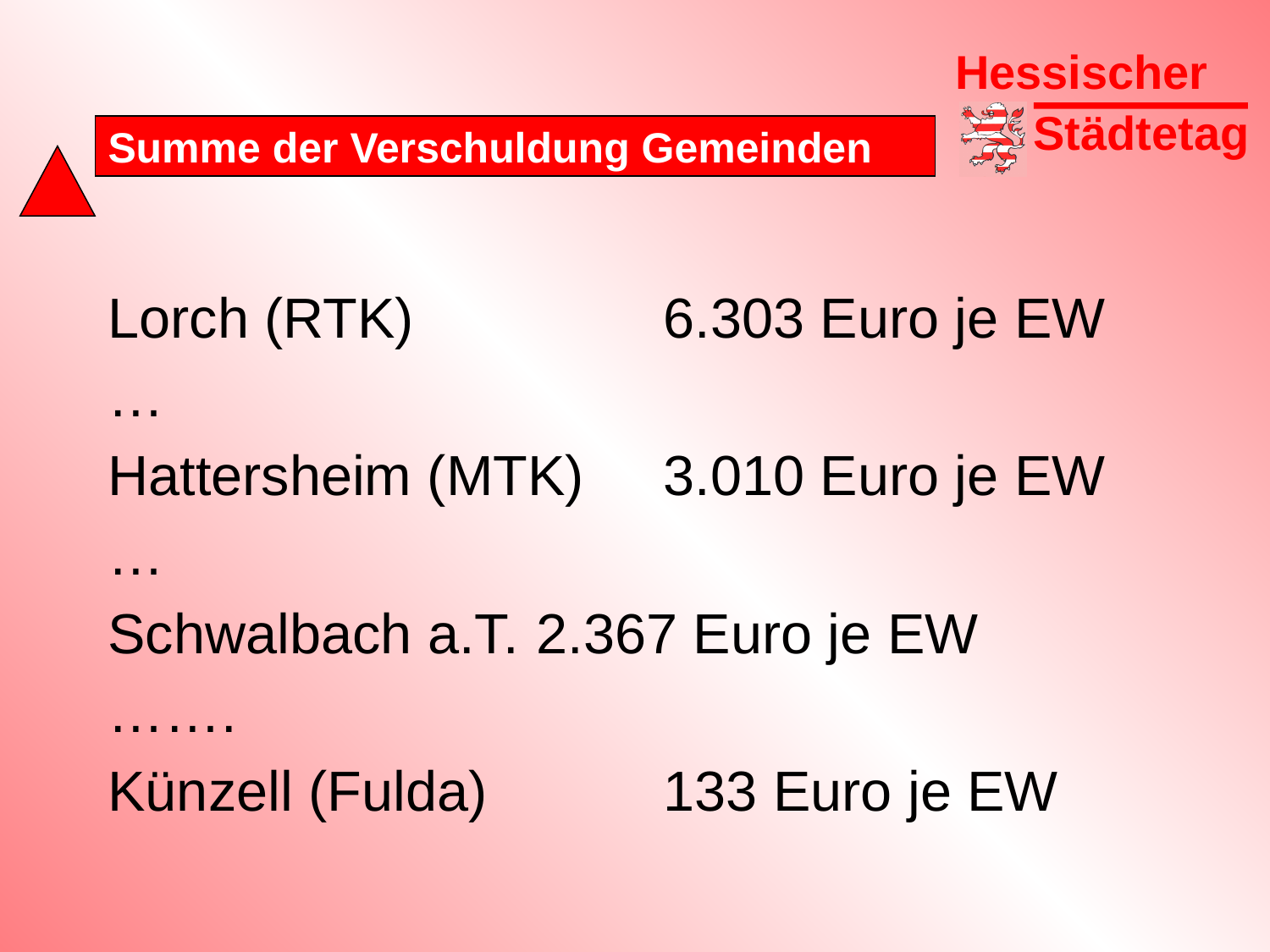

# Summe der Verschuldung Gemeinden
Lorch (RTK)		6.303 Euro je EW
…
Hattersheim (MTK)	3.010 Euro je EW
…
Schwalbach a.T. 	2.367 Euro je EW
…….
Künzell (Fulda)		133 Euro je EW